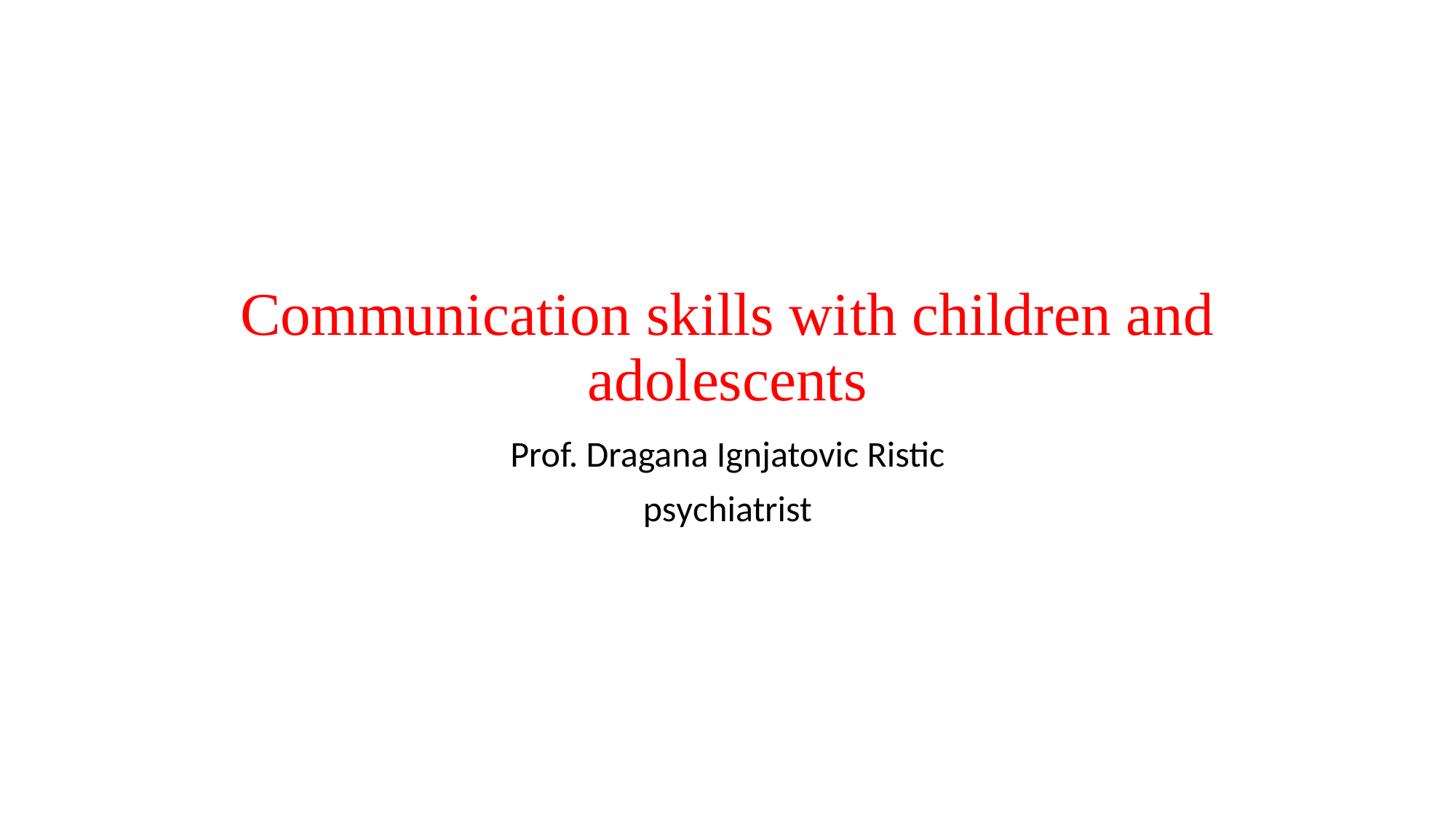

# Communication skills with children and adolescents
Prof. Dragana Ignjatovic Ristic
psychiatrist